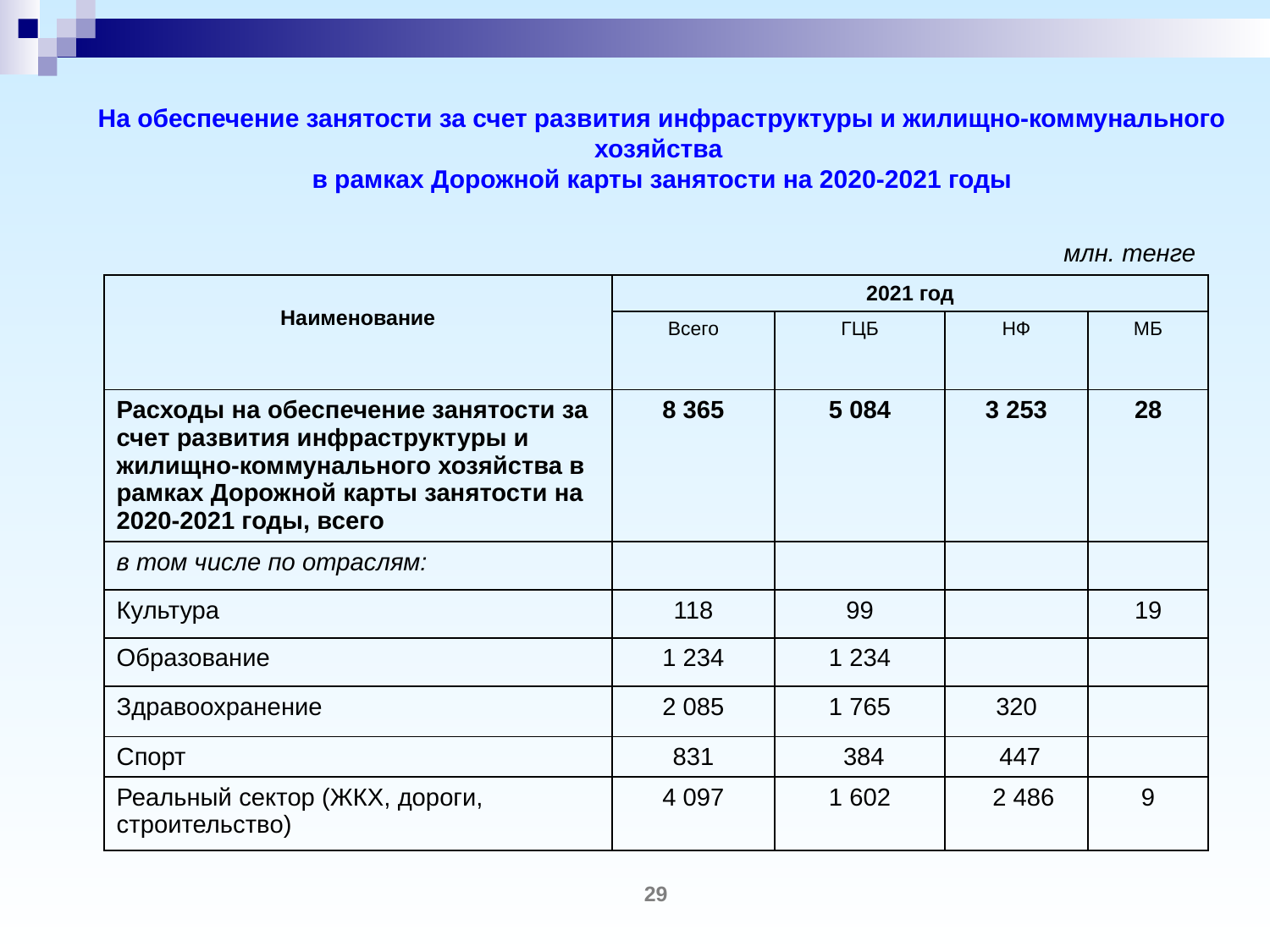

# На обеспечение занятости за счет развития инфраструктуры и жилищно-коммунального хозяйства в рамках Дорожной карты занятости на 2020-2021 годы
|  |  |  |  |  |  |  | млн. тенге |  |
| --- | --- | --- | --- | --- | --- | --- | --- | --- |
| Наименование | 2021 год |  |  |  |  |  |  |  |
|  | Всего |  |  | ГЦБ |  | НФ |  | МБ |
| Расходы на обеспечение занятости за счет развития инфраструктуры и жилищно-коммунального хозяйства в рамках Дорожной карты занятости на 2020-2021 годы, всего | 8 365 |  |  | 5 084 |  | 3 253 |  | 28 |
| в том числе по отраслям: |  |  |  |  |  |  |  |  |
| Культура | 118 |  |  | 99 |  |  |  | 19 |
| Образование | 1 234 |  |  | 1 234 |  |  |  |  |
| Здравоохранение | 2 085 |  |  | 1 765 |  | 320 |  |  |
| Спорт | 831 |  |  | 384 |  | 447 |  |  |
| Реальный сектор (ЖКХ, дороги, строительство) | 4 097 |  |  | 1 602 |  | 2 486 |  | 9 |
29